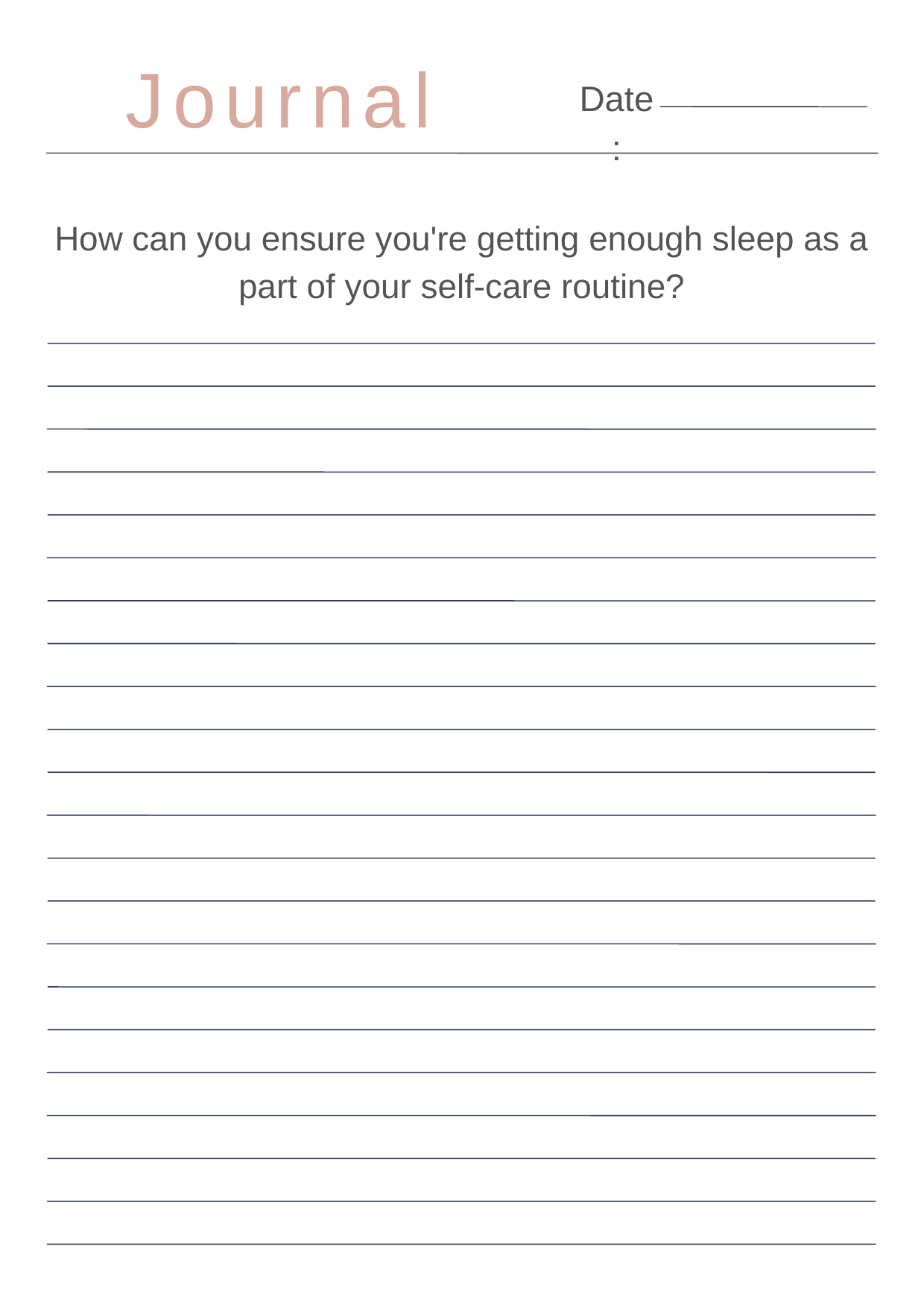

Journal
Date:

How can you ensure you're getting enough sleep as a part of your self-care routine?